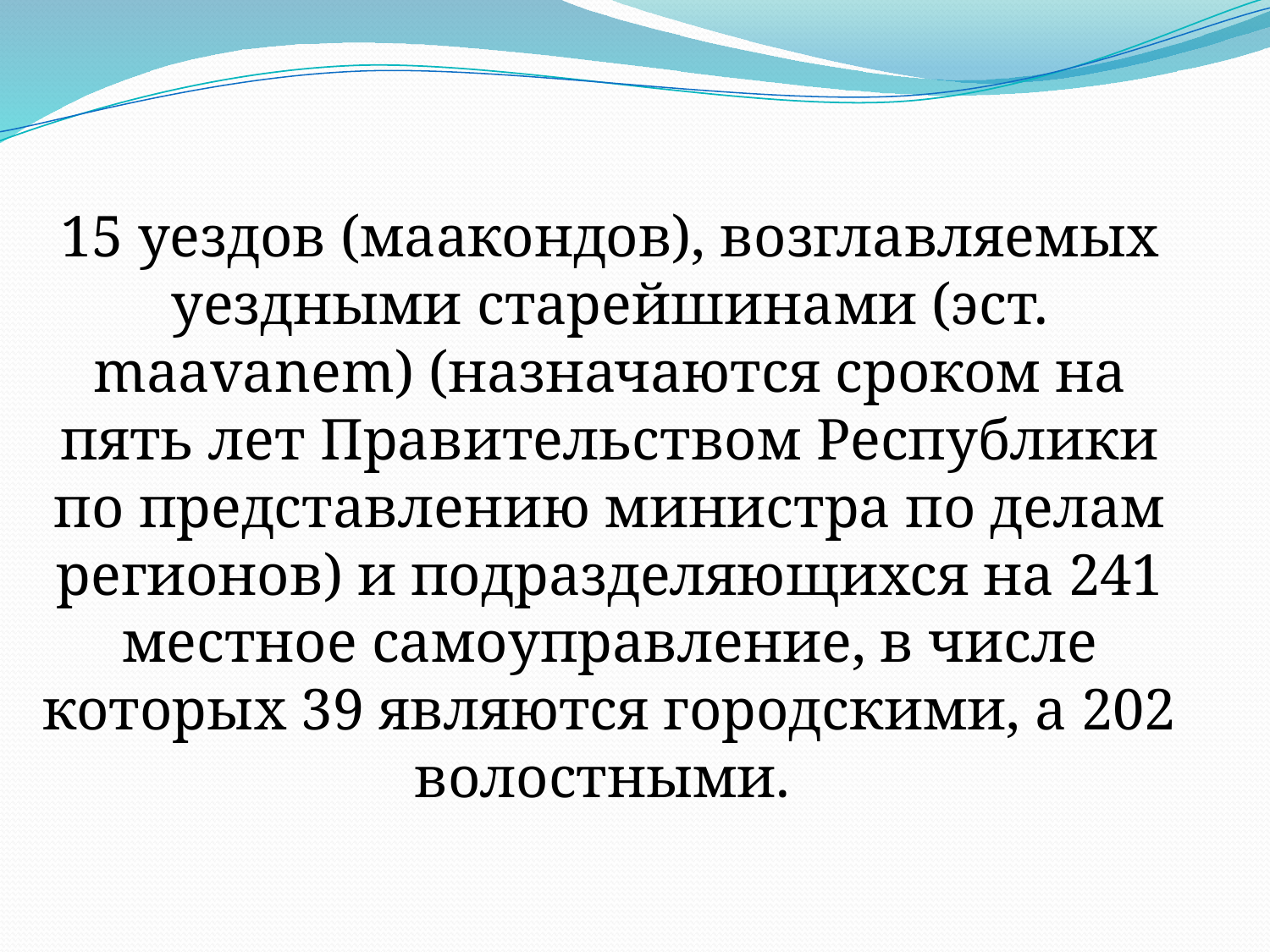

15 уездов (маакондов), возглавляемых уездными старейшинами (эст. maavanem) (назначаются сроком на пять лет Правительством Республики по представлению министра по делам регионов) и подразделяющихся на 241 местное самоуправление, в числе которых 39 являются городскими, а 202 волостными.